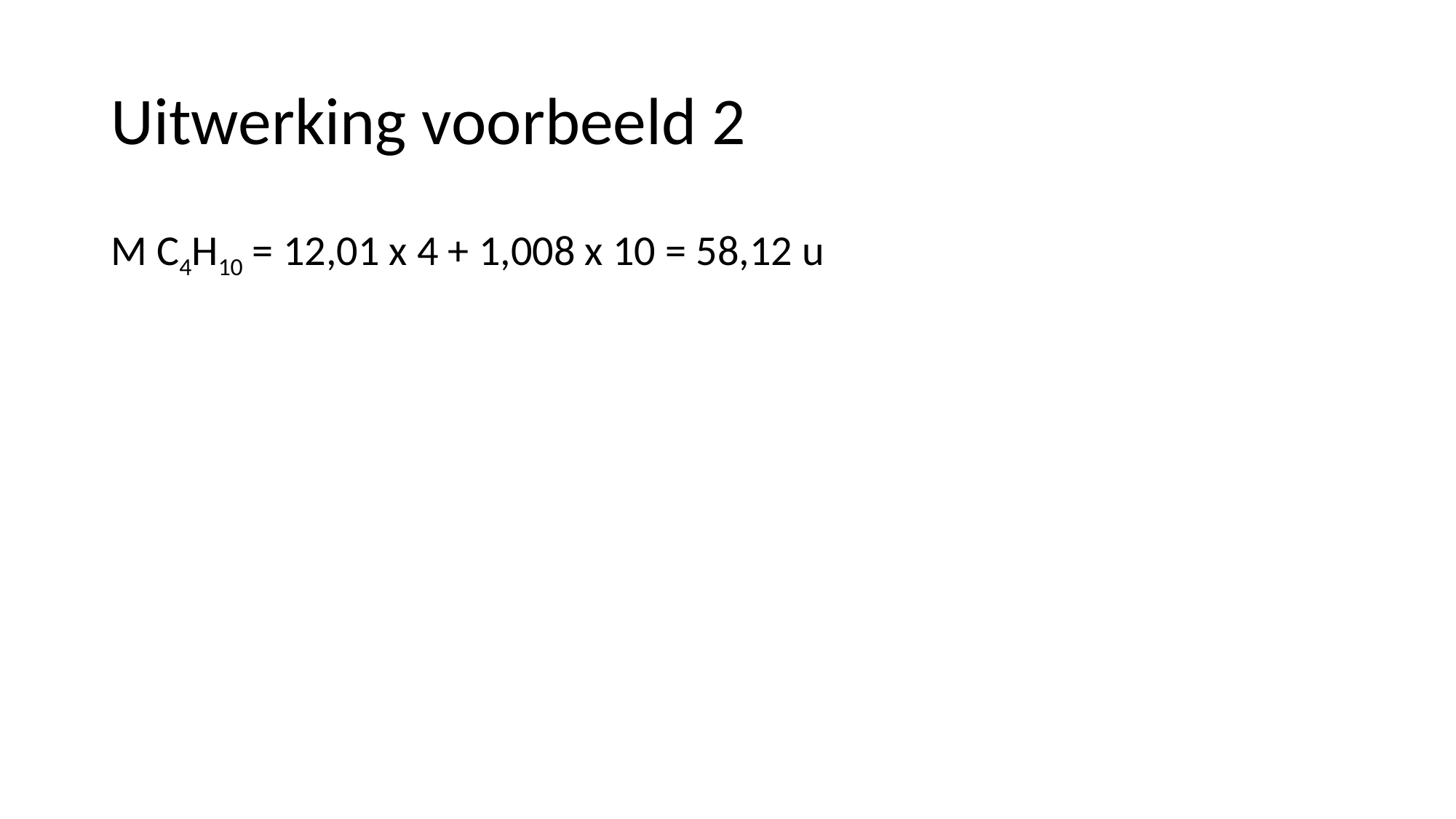

# Uitwerking voorbeeld 2
M C4H10 = 12,01 x 4 + 1,008 x 10 = 58,12 u